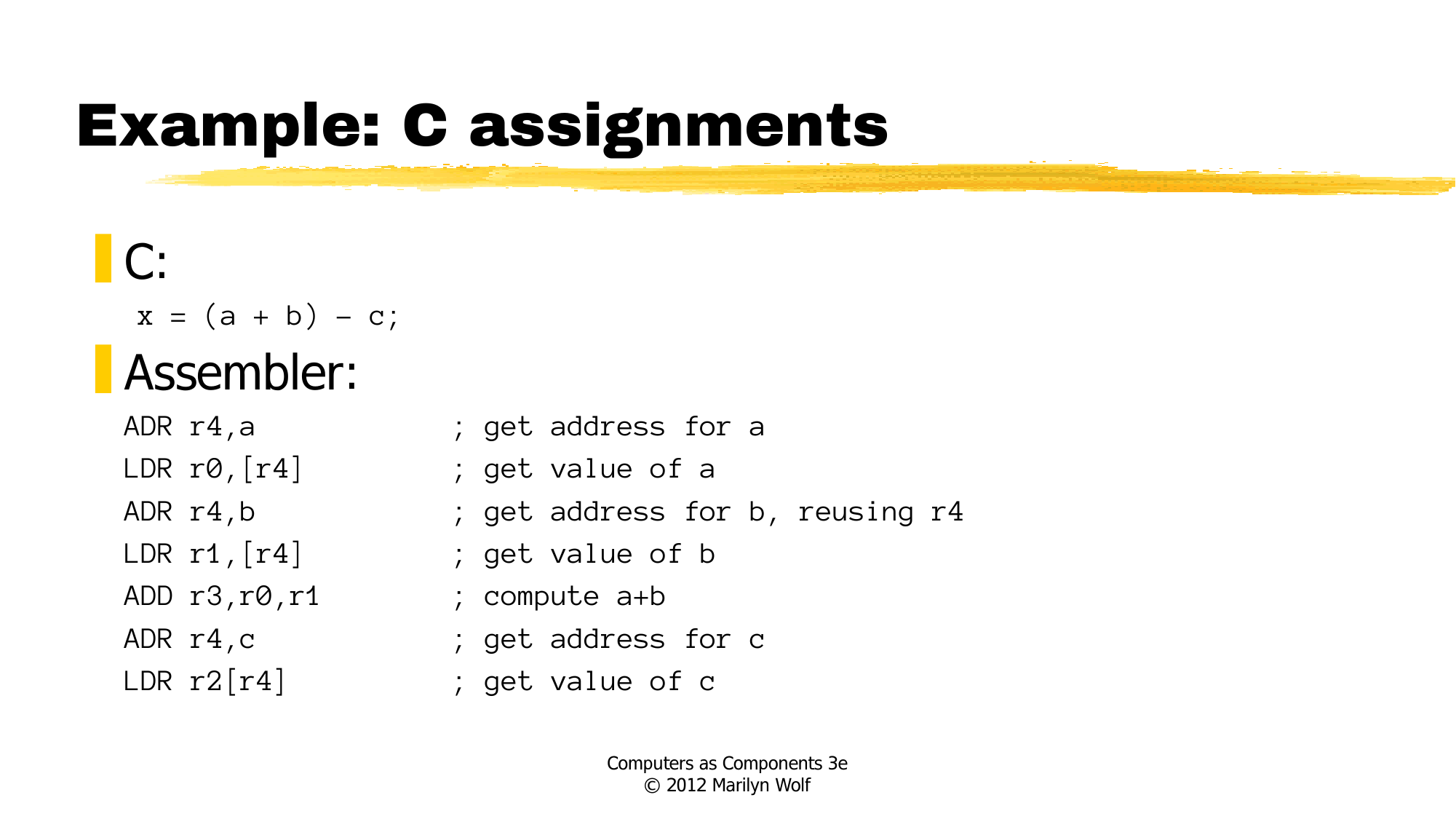

# Example: C assignments
C:
x = (a + b) - c;
Assembler:
	ADR r4,a		; get address for a
	LDR r0,[r4]		; get value of a
	ADR r4,b		; get address for b, reusing r4
	LDR r1,[r4]		; get value of b
	ADD r3,r0,r1		; compute a+b
	ADR r4,c		; get address for c
	LDR r2[r4]		; get value of c